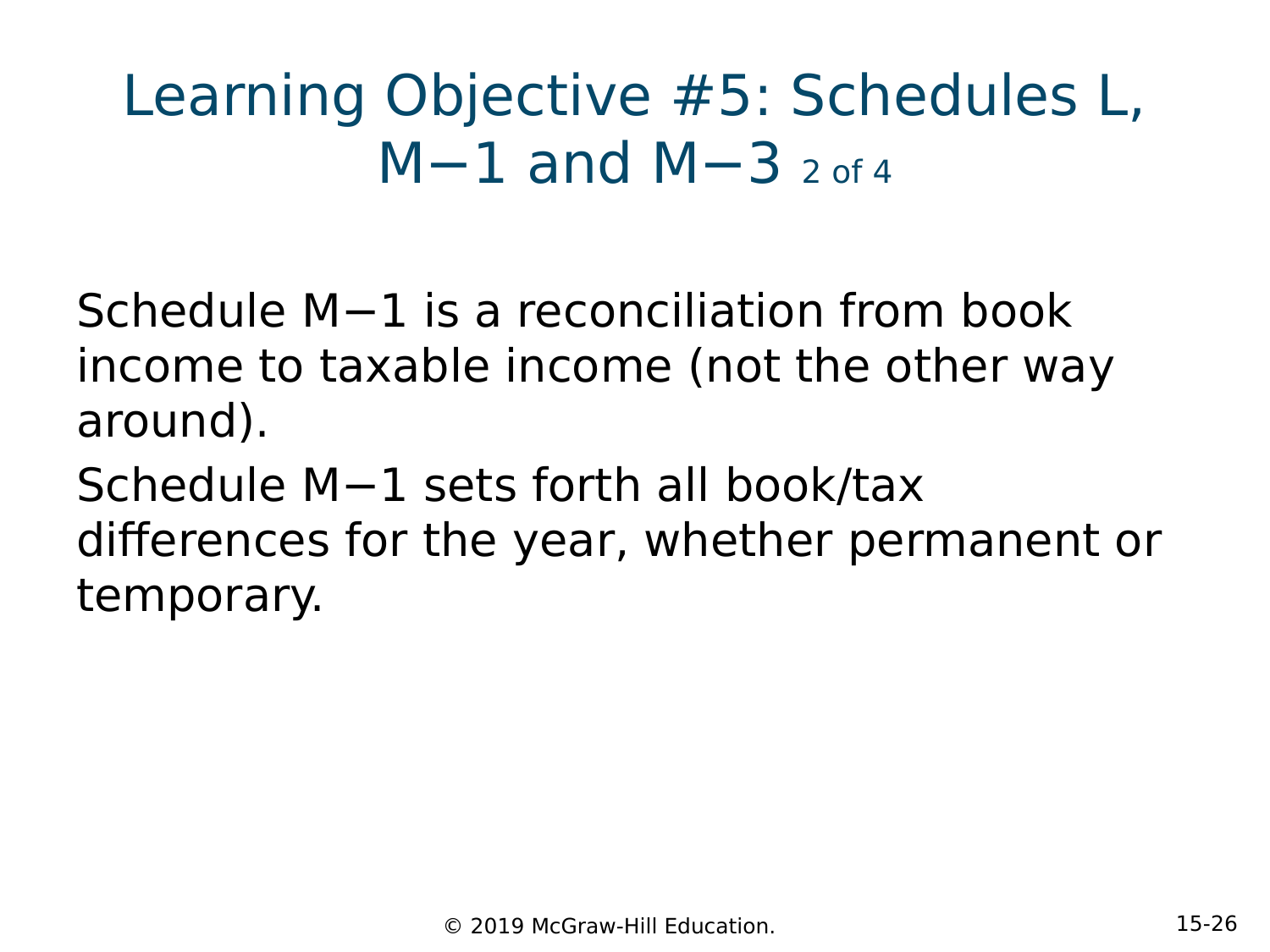

# Learning Objective #5: Schedules L, M−1 and M−3 2 of 4
Schedule M−1 is a reconciliation from book income to taxable income (not the other way around).
Schedule M−1 sets forth all book/tax differences for the year, whether permanent or temporary.